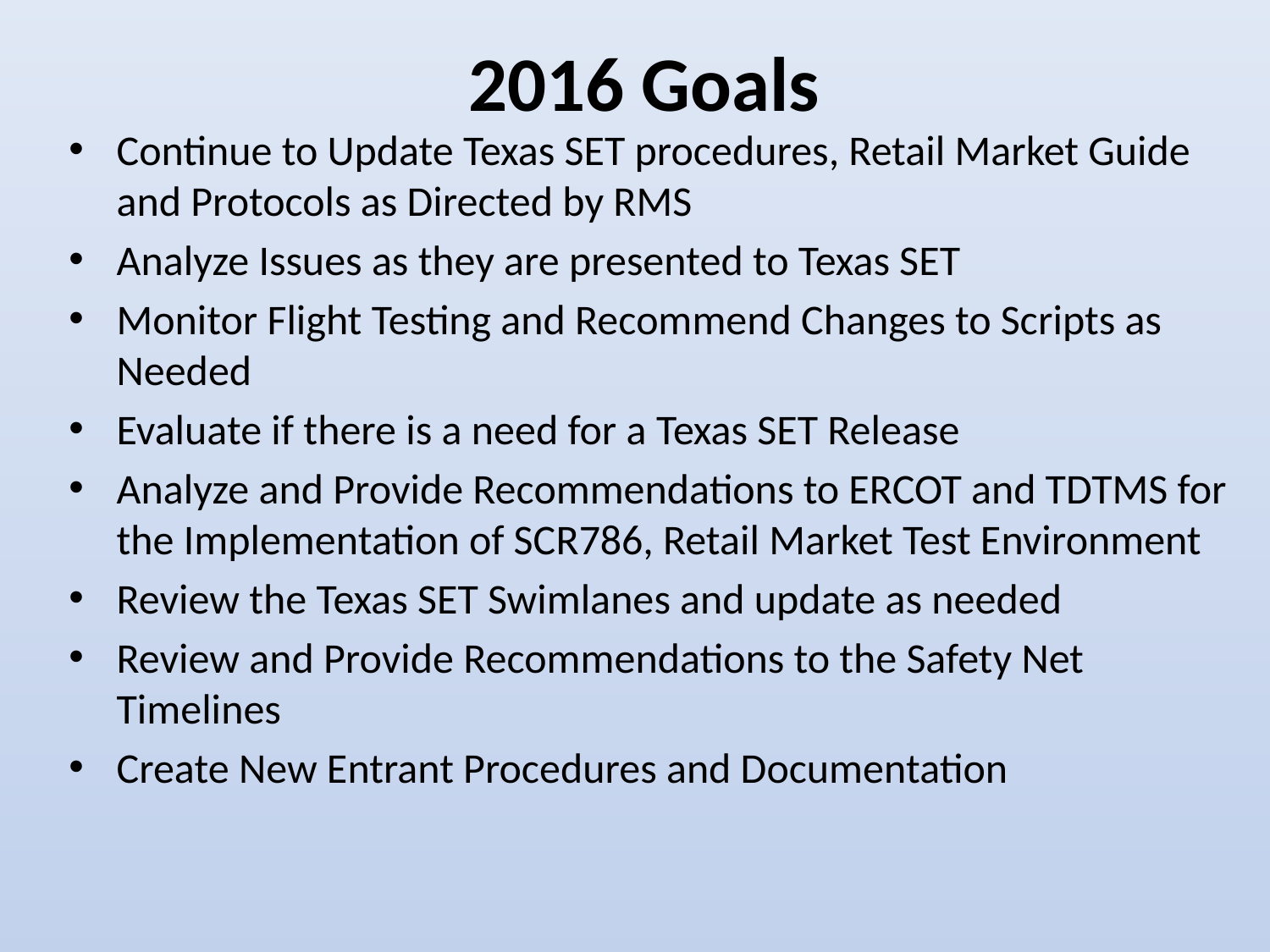

2016 Goals
Continue to Update Texas SET procedures, Retail Market Guide and Protocols as Directed by RMS
Analyze Issues as they are presented to Texas SET
Monitor Flight Testing and Recommend Changes to Scripts as Needed
Evaluate if there is a need for a Texas SET Release
Analyze and Provide Recommendations to ERCOT and TDTMS for the Implementation of SCR786, Retail Market Test Environment
Review the Texas SET Swimlanes and update as needed
Review and Provide Recommendations to the Safety Net Timelines
Create New Entrant Procedures and Documentation